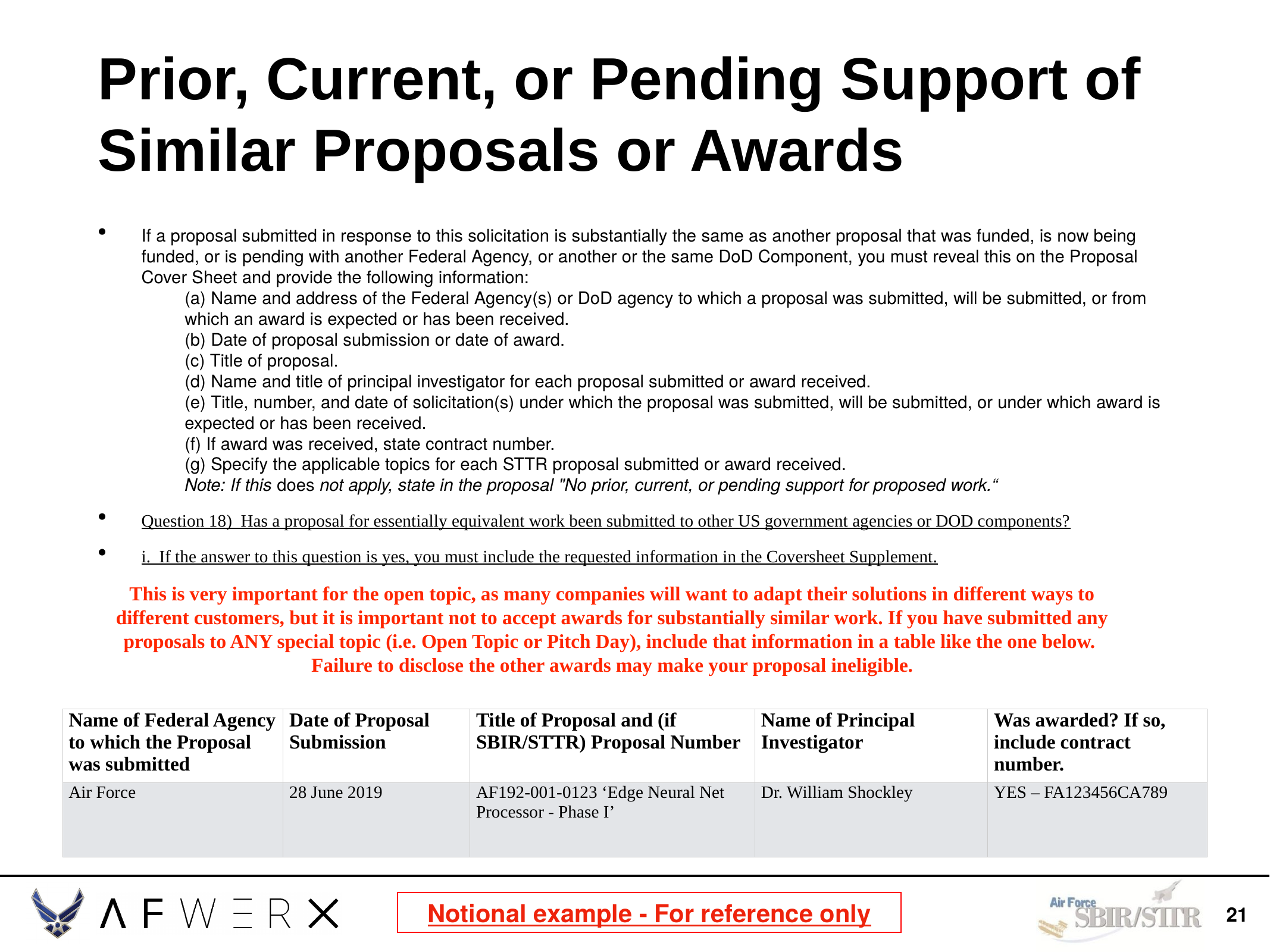

# Prior, Current, or Pending Support of Similar Proposals or Awards
If a proposal submitted in response to this solicitation is substantially the same as another proposal that was funded, is now being funded, or is pending with another Federal Agency, or another or the same DoD Component, you must reveal this on the Proposal Cover Sheet and provide the following information:
(a) Name and address of the Federal Agency(s) or DoD agency to which a proposal was submitted, will be submitted, or from which an award is expected or has been received.
(b) Date of proposal submission or date of award.
(c) Title of proposal.
(d) Name and title of principal investigator for each proposal submitted or award received.
(e) Title, number, and date of solicitation(s) under which the proposal was submitted, will be submitted, or under which award is expected or has been received.
(f) If award was received, state contract number.
(g) Specify the applicable topics for each STTR proposal submitted or award received.
Note: If this does not apply, state in the proposal "No prior, current, or pending support for proposed work.“
Question 18)  Has a proposal for essentially equivalent work been submitted to other US government agencies or DOD components?
i.  If the answer to this question is yes, you must include the requested information in the Coversheet Supplement.
This is very important for the open topic, as many companies will want to adapt their solutions in different ways to different customers, but it is important not to accept awards for substantially similar work. If you have submitted any proposals to ANY special topic (i.e. Open Topic or Pitch Day), include that information in a table like the one below.  Failure to disclose the other awards may make your proposal ineligible.
| Name of Federal Agency to which the Proposal was submitted | Date of Proposal Submission | Title of Proposal and (if SBIR/STTR) Proposal Number | Name of Principal Investigator | Was awarded? If so, include contract number. |
| --- | --- | --- | --- | --- |
| Air Force | 28 June 2019 | AF192-001-0123 ‘Edge Neural Net Processor - Phase I’ | Dr. William Shockley | YES – FA123456CA789 |